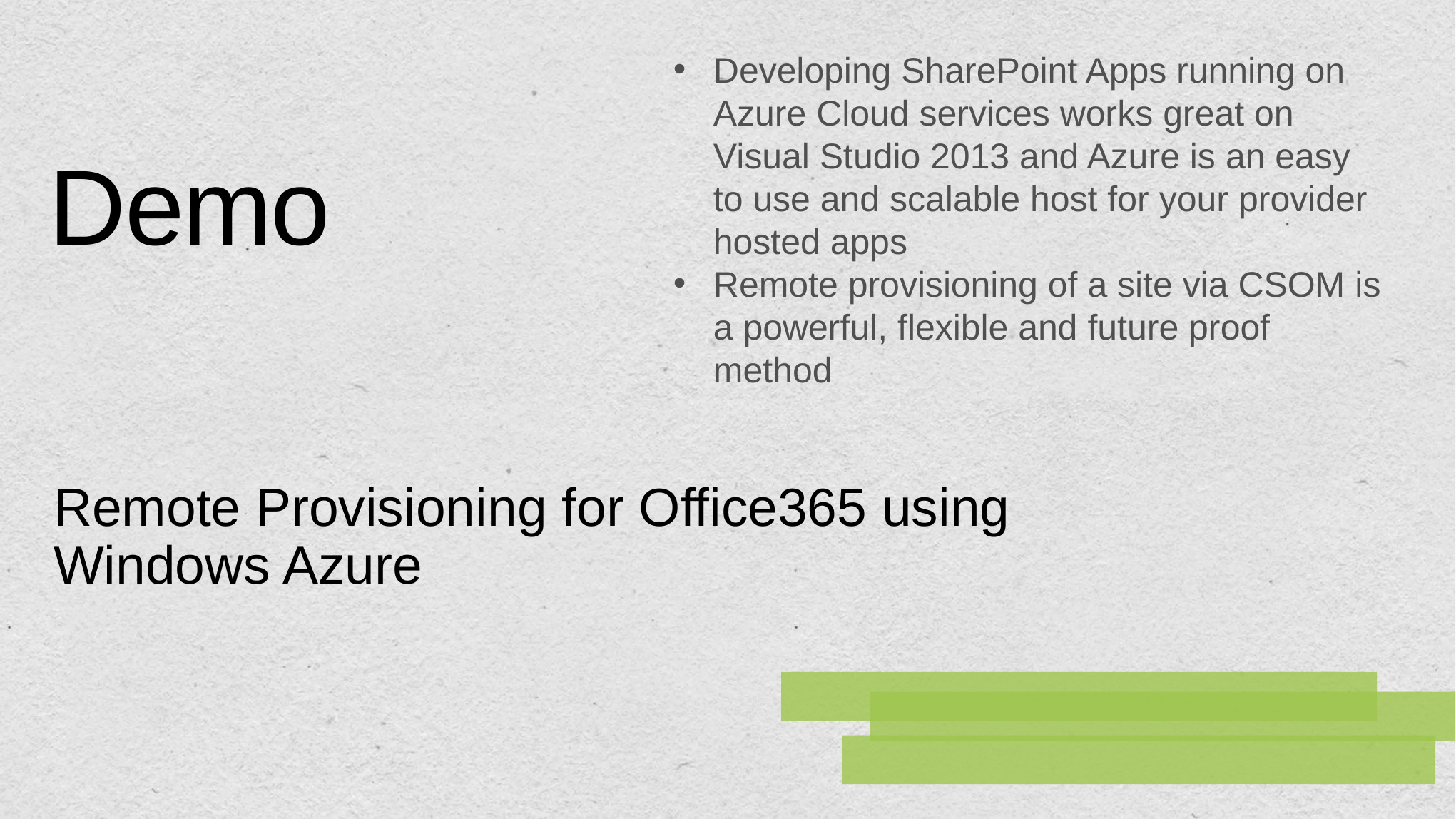

Developing SharePoint Apps running on Azure Cloud services works great on Visual Studio 2013 and Azure is an easy to use and scalable host for your provider hosted apps
Remote provisioning of a site via CSOM is a powerful, flexible and future proof method

# Demo
Remote Provisioning for Office365 using Windows Azure